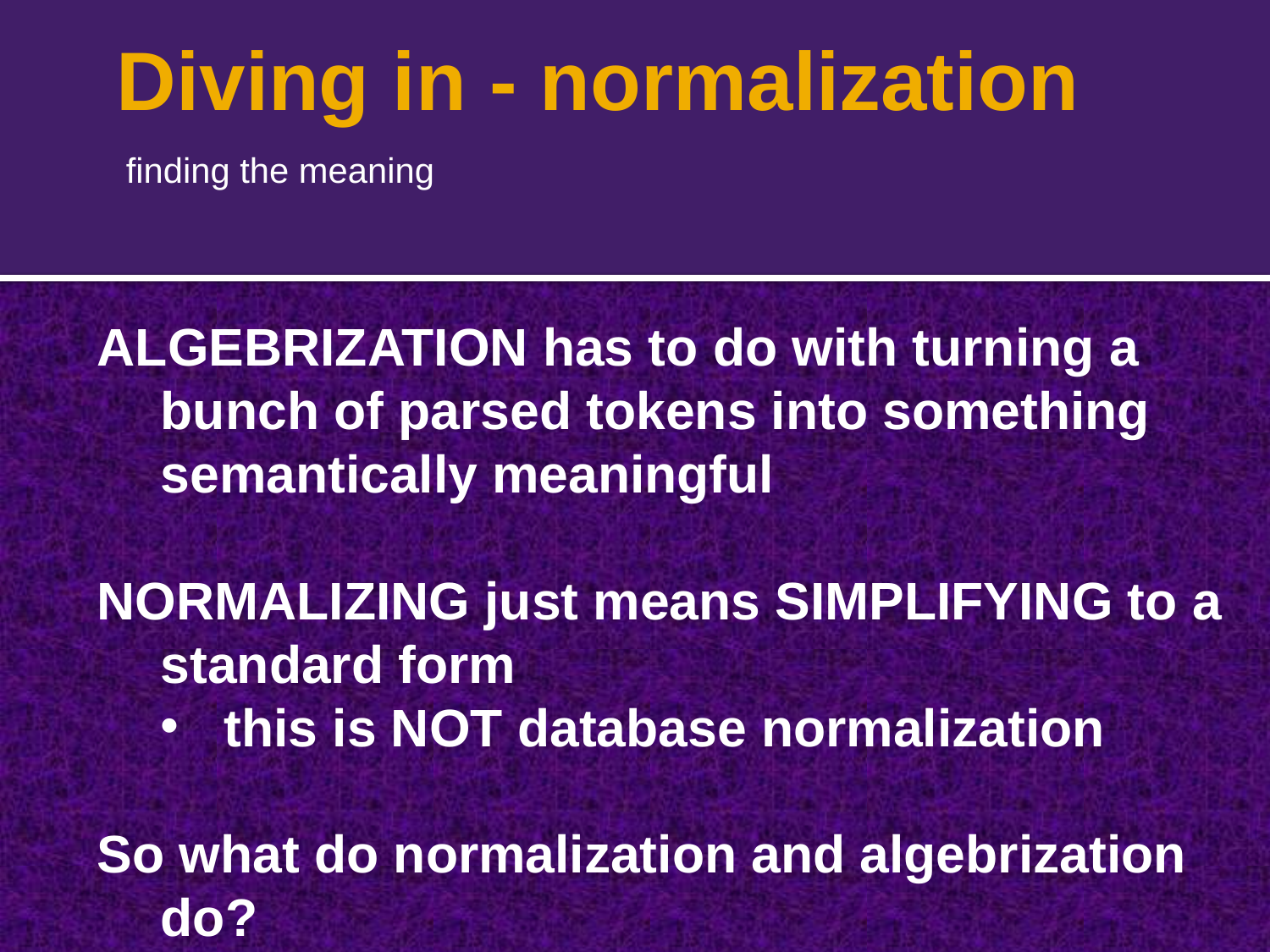

# Diving in - normalization
finding the meaning
ALGEBRIZATION has to do with turning a bunch of parsed tokens into something semantically meaningful

NORMALIZING just means SIMPLIFYING to a standard form
this is NOT database normalization

So what do normalization and algebrization do?